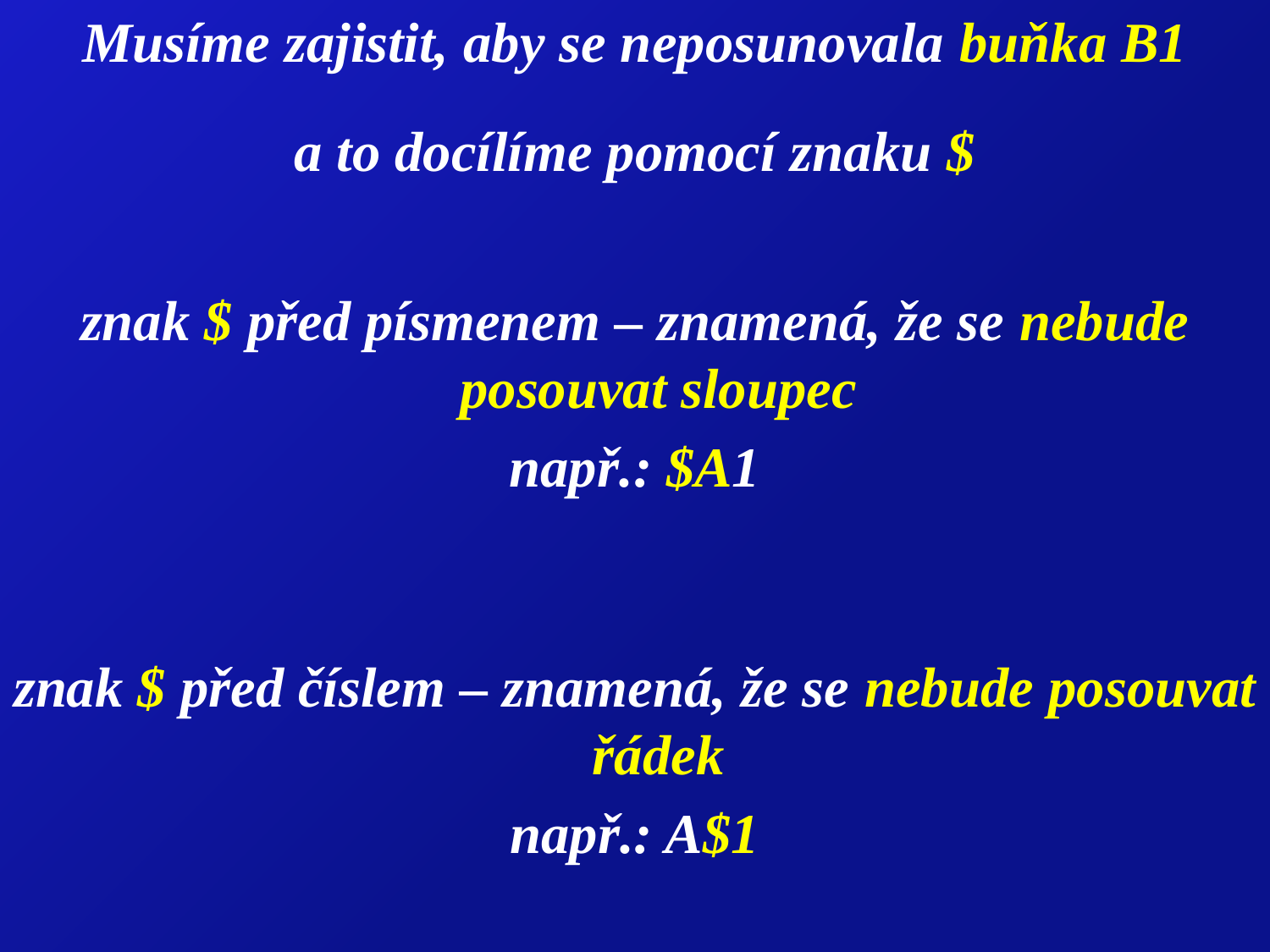

Musíme zajistit, aby se neposunovala buňka B1
a to docílíme pomocí znaku $
znak $ před písmenem – znamená, že se nebude posouvat sloupec
např.: $A1
znak $ před číslem – znamená, že se nebude posouvat řádek
např.: A$1